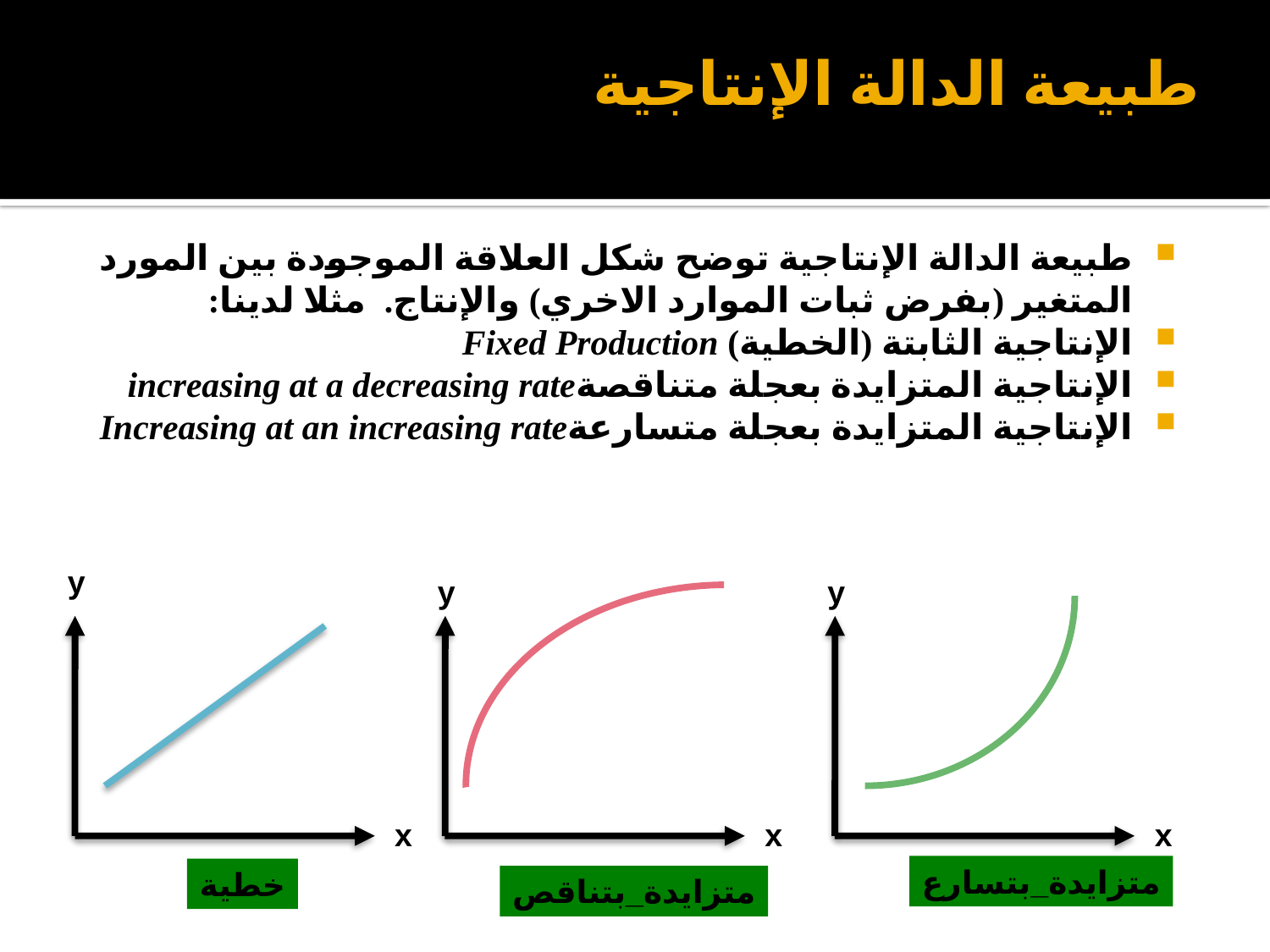

# طبيعة الدالة الإنتاجية
طبيعة الدالة الإنتاجية توضح شكل العلاقة الموجودة بين المورد المتغير (بفرض ثبات الموارد الاخري) والإنتاج.  مثلا لدينا:
الإنتاجية الثابتة (الخطية) Fixed Production
الإنتاجية المتزايدة بعجلة متناقصةincreasing at a decreasing rate
الإنتاجية المتزايدة بعجلة متسارعةIncreasing at an increasing rate
y
y
y

x
x
x

متزايدة_بتسارع
خطية
متزايدة_بتناقص